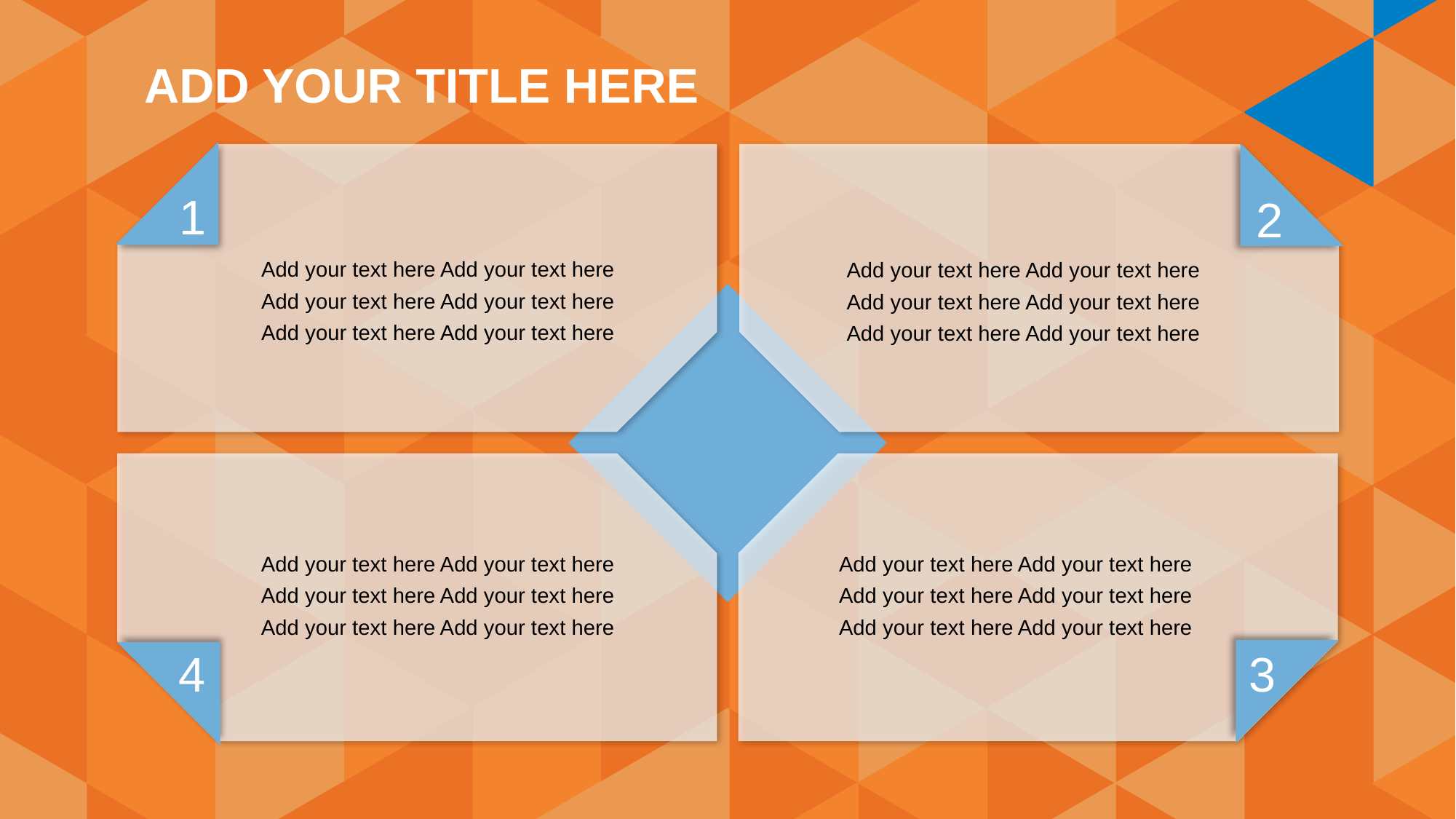

ADD YOUR TITLE HERE

1
2
Add your text here Add your text here
Add your text here Add your text here
Add your text here Add your text here
Add your text here Add your text here
Add your text here Add your text here
Add your text here Add your text here

Add your text here Add your text here
Add your text here Add your text here
Add your text here Add your text here
Add your text here Add your text here
Add your text here Add your text here
Add your text here Add your text here
4
3